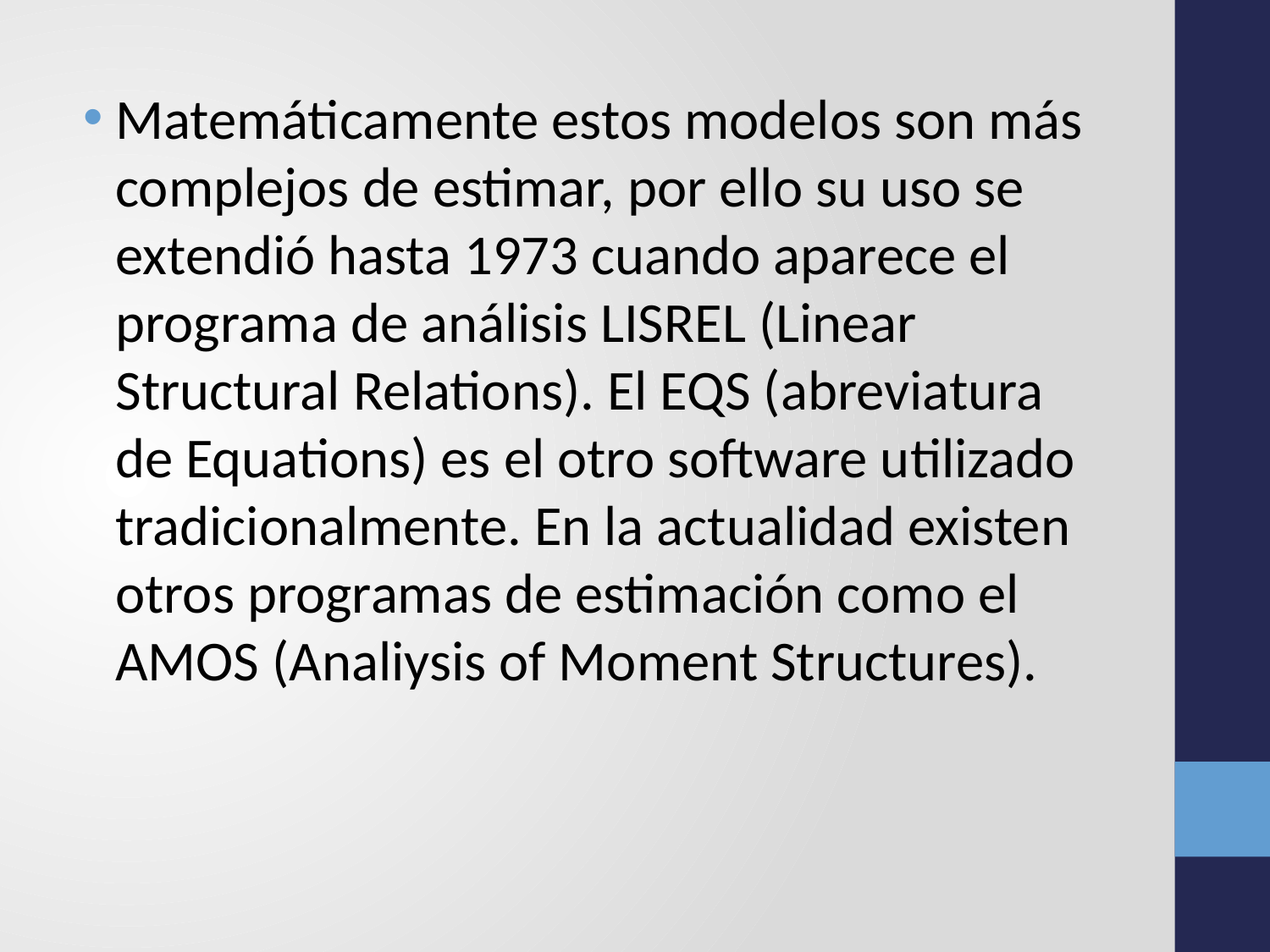

Matemáticamente estos modelos son más complejos de estimar, por ello su uso se extendió hasta 1973 cuando aparece el programa de análisis LISREL (Linear Structural Relations). El EQS (abreviatura de Equations) es el otro software utilizado tradicionalmente. En la actualidad existen otros programas de estimación como el AMOS (Analiysis of Moment Structures).